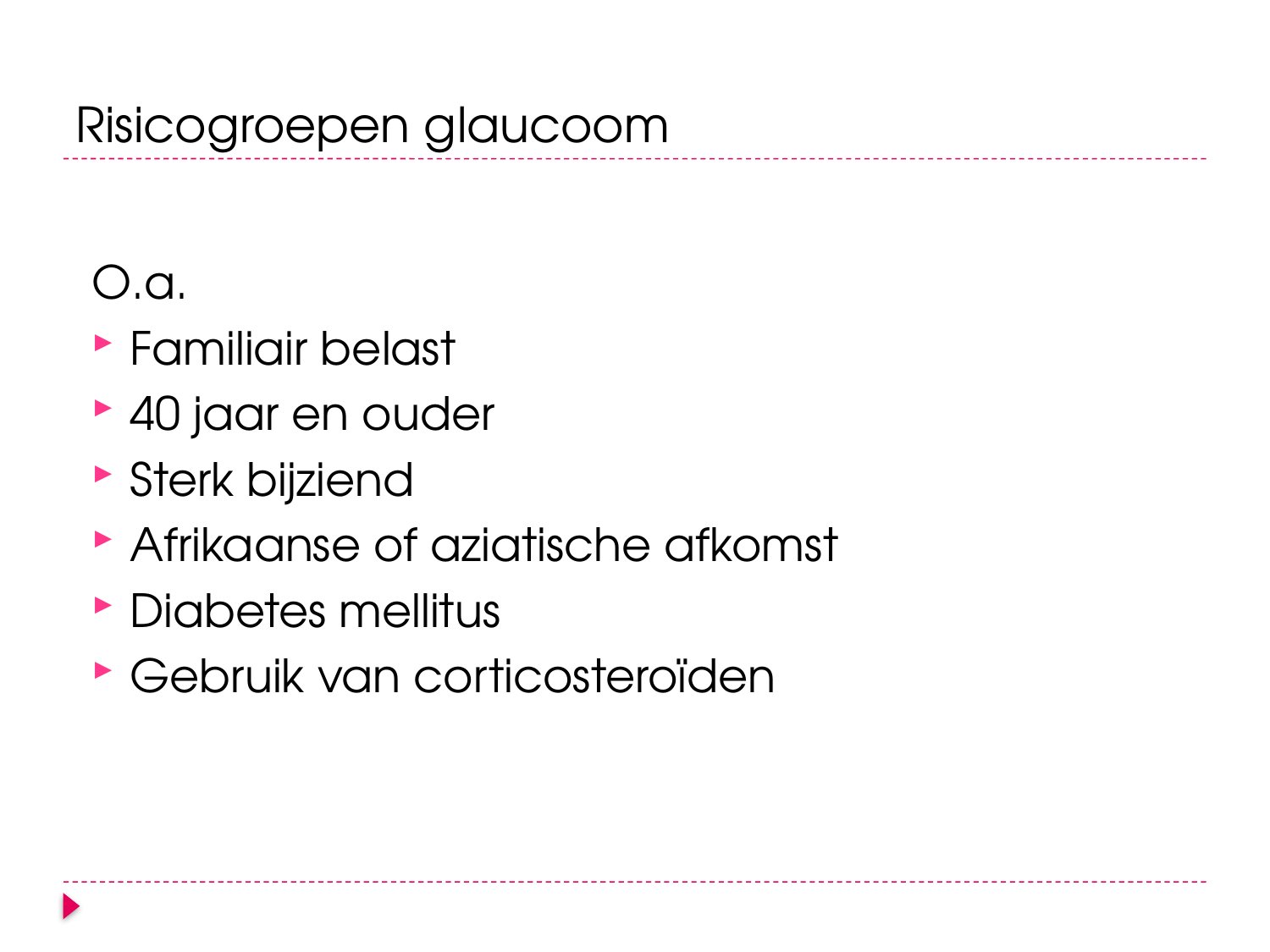

# Risicogroepen glaucoom

O.a.
Familiair belast
40 jaar en ouder
Sterk bijziend
Afrikaanse of aziatische afkomst
Diabetes mellitus
Gebruik van corticosteroïden